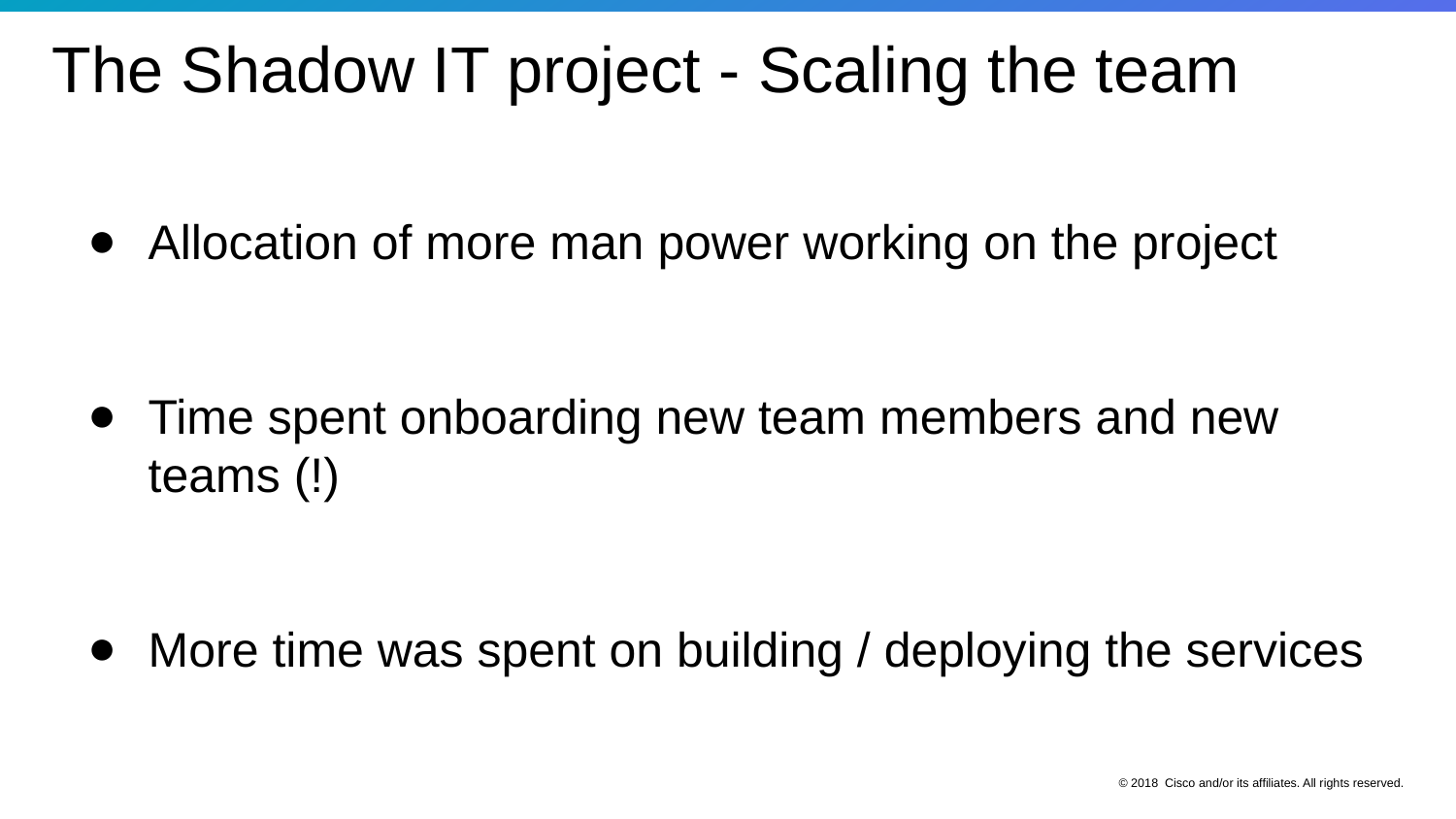

The Shadow IT project - Scaling the team

Allocation of more man power working on the project

Time spent onboarding new team members and new teams (!)

More time was spent on building / deploying the services

© 2018  Cisco and/or its affiliates. All rights reserved.